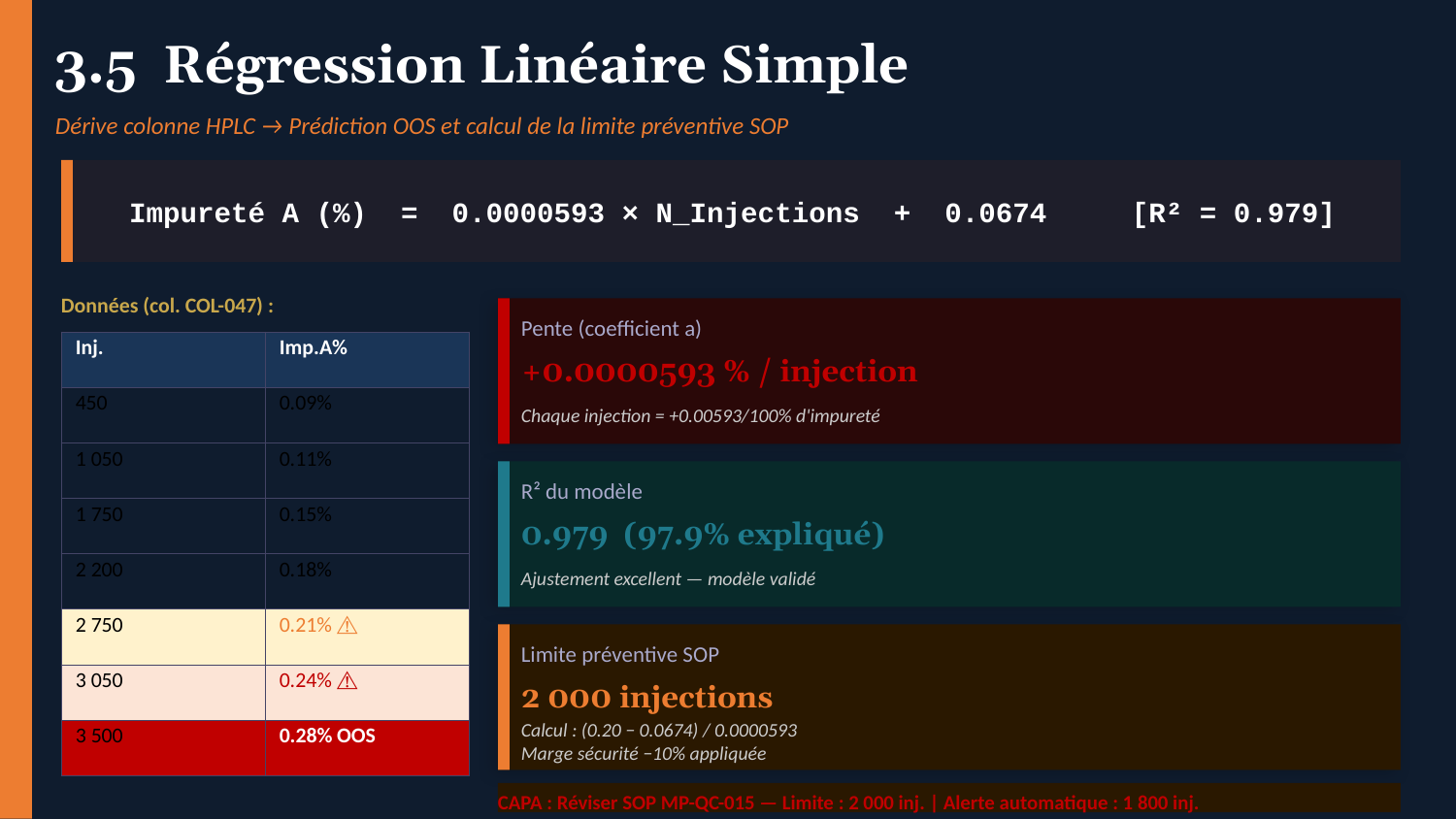

3.5  Régression Linéaire Simple
Dérive colonne HPLC → Prédiction OOS et calcul de la limite préventive SOP

Impureté A (%)  =  0.0000593 × N_Injections  +  0.0674     [R² = 0.979]
Données (col. COL-047) :

Pente (coefficient a)
| Inj. | Imp.A% |
| --- | --- |
| 450 | 0.09% |
| 1 050 | 0.11% |
| 1 750 | 0.15% |
| 2 200 | 0.18% |
| 2 750 | 0.21% ⚠ |
| 3 050 | 0.24% ⚠ |
| 3 500 | 0.28% OOS |
+0.0000593 % / injection
Chaque injection = +0.00593/100% d'impureté

R² du modèle
0.979  (97.9% expliqué)
Ajustement excellent — modèle validé

Limite préventive SOP
2 000 injections
Calcul : (0.20 − 0.0674) / 0.0000593
Marge sécurité −10% appliquée

CAPA : Réviser SOP MP-QC-015 — Limite : 2 000 inj. | Alerte automatique : 1 800 inj.